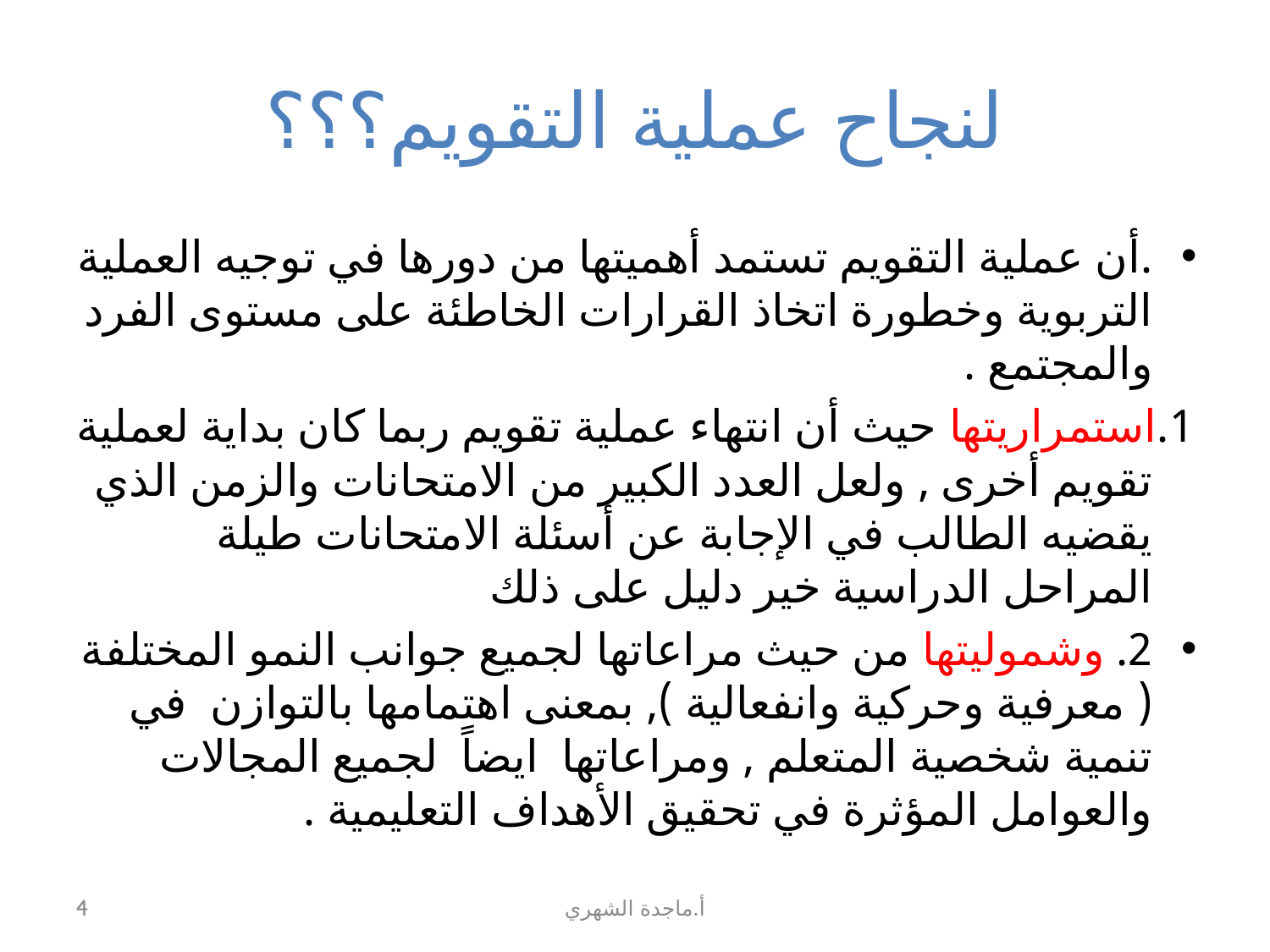

# لنجاح عملية التقويم؟؟؟
.أن عملية التقويم تستمد أهميتها من دورها في توجيه العملية التربوية وخطورة اتخاذ القرارات الخاطئة على مستوى الفرد والمجتمع .
1.استمراريتها حيث أن انتهاء عملية تقويم ربما كان بداية لعملية تقويم أخرى , ولعل العدد الكبير من الامتحانات والزمن الذي يقضيه الطالب في الإجابة عن أسئلة الامتحانات طيلة المراحل الدراسية خير دليل على ذلك
2. وشموليتها من حيث مراعاتها لجميع جوانب النمو المختلفة ( معرفية وحركية وانفعالية ), بمعنى اهتمامها بالتوازن  في تنمية شخصية المتعلم , ومراعاتها  ايضاً  لجميع المجالات والعوامل المؤثرة في تحقيق الأهداف التعليمية .

4
أ.ماجدة الشهري